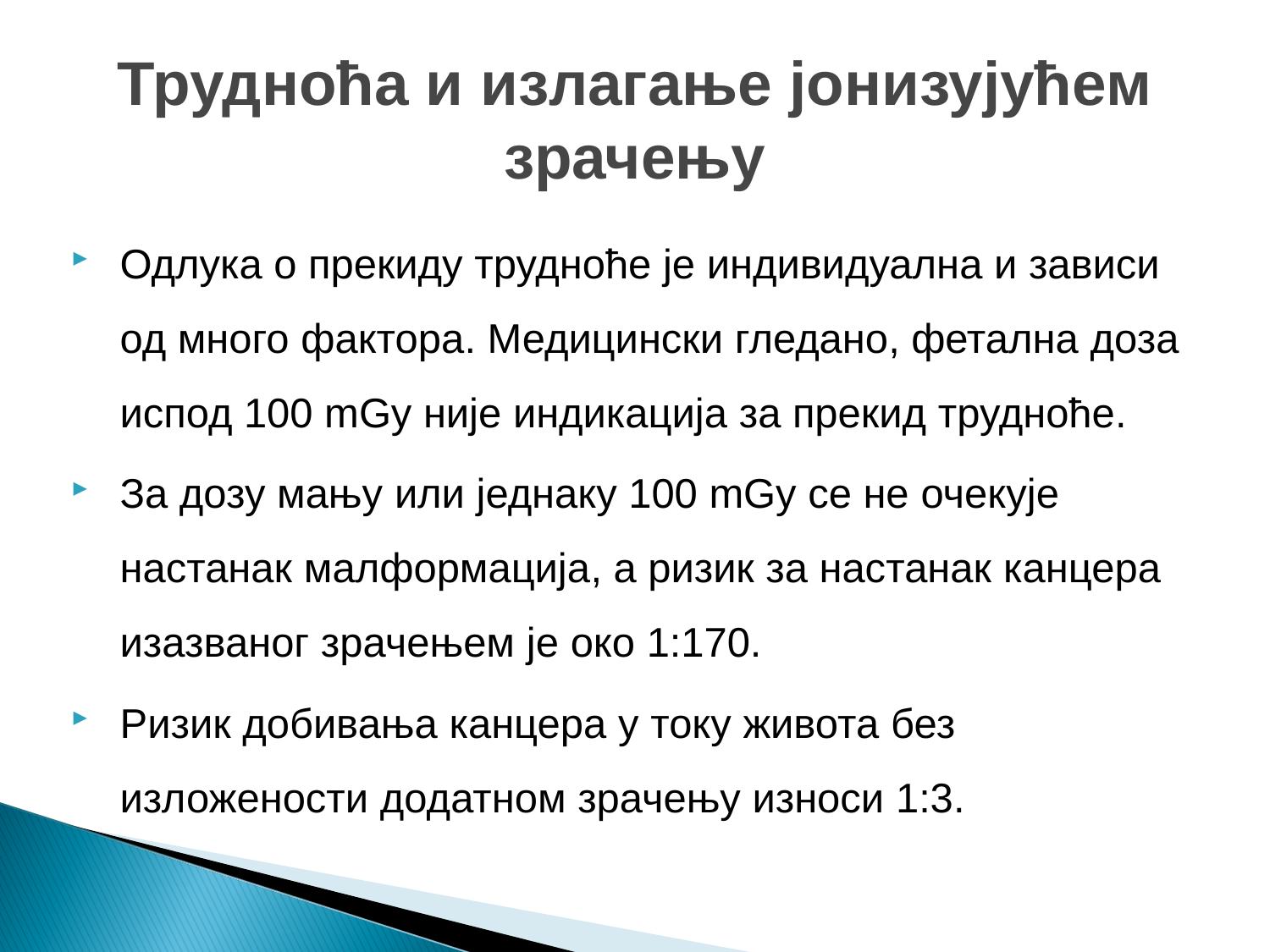

# Трудноћа и излагање јонизујућем зрачењу
Одлука о прекиду трудноће је индивидуална и зависи од много фактора. Медицински гледано, фетална доза испод 100 mGy није индикација за прекид трудноће.
За дозу мању или једнаку 100 mGy се не очекује настанак малформација, а ризик за настанак канцера изазваног зрачењем је око 1:170.
Ризик добивања канцера у току живота без изложености додатном зрачењу износи 1:3.